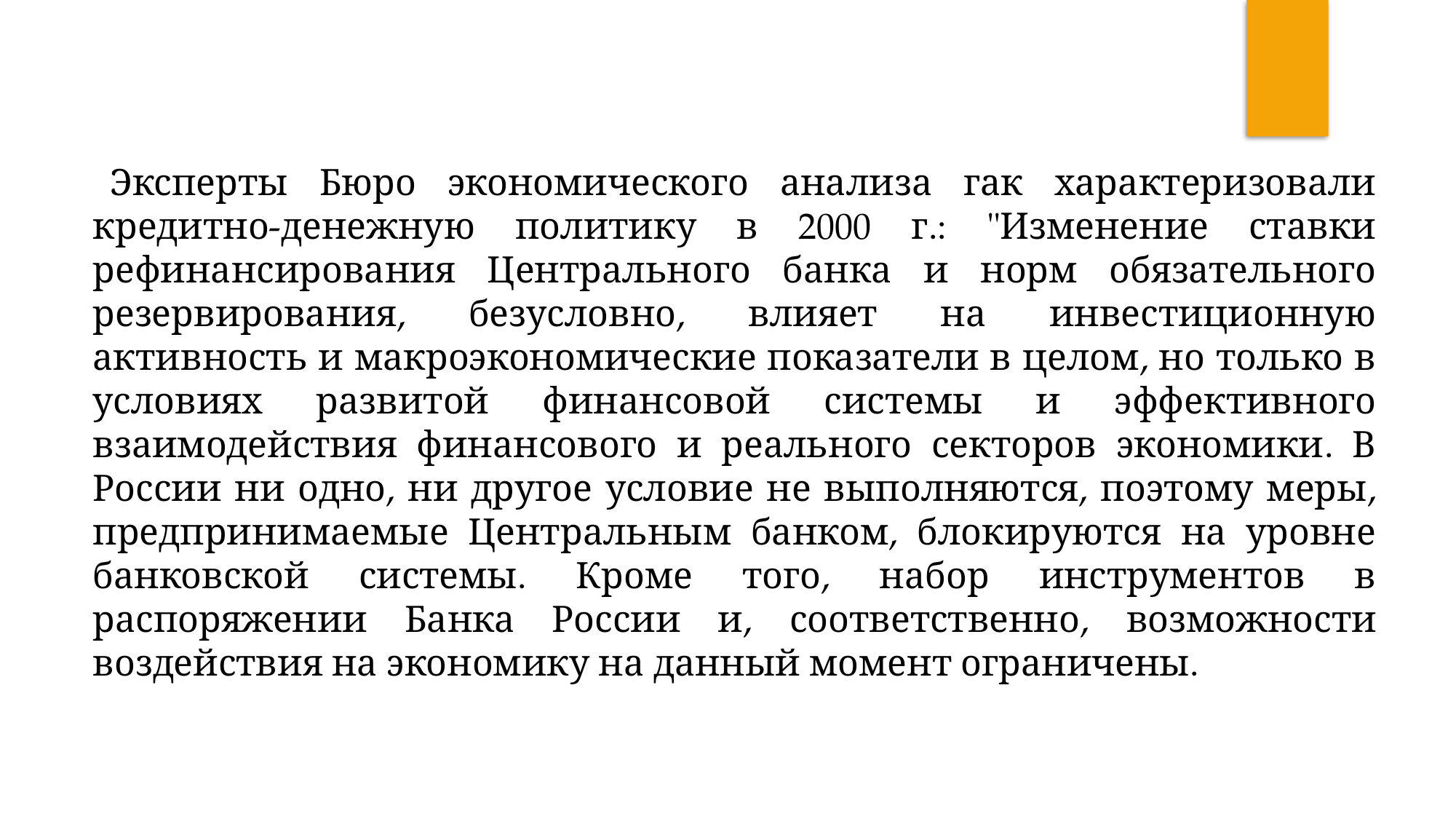

Эксперты Бюро экономического анализа гак характеризовали кредитно-денежную политику в 2000 г.: "Изменение ставки рефинансирования Центрального банка и норм обязательного резервирования, безусловно, влияет на инвестиционную активность и макроэкономические показатели в целом, но только в условиях развитой финансовой системы и эффективного взаимодействия финансового и реального секторов экономики. В России ни одно, ни другое условие не выполняются, поэтому меры, предпринимаемые Центральным банком, блокируются на уровне банковской системы. Кроме того, набор инструментов в распоряжении Банка России и, соответственно, возможности воздействия на экономику на данный момент ограничены.